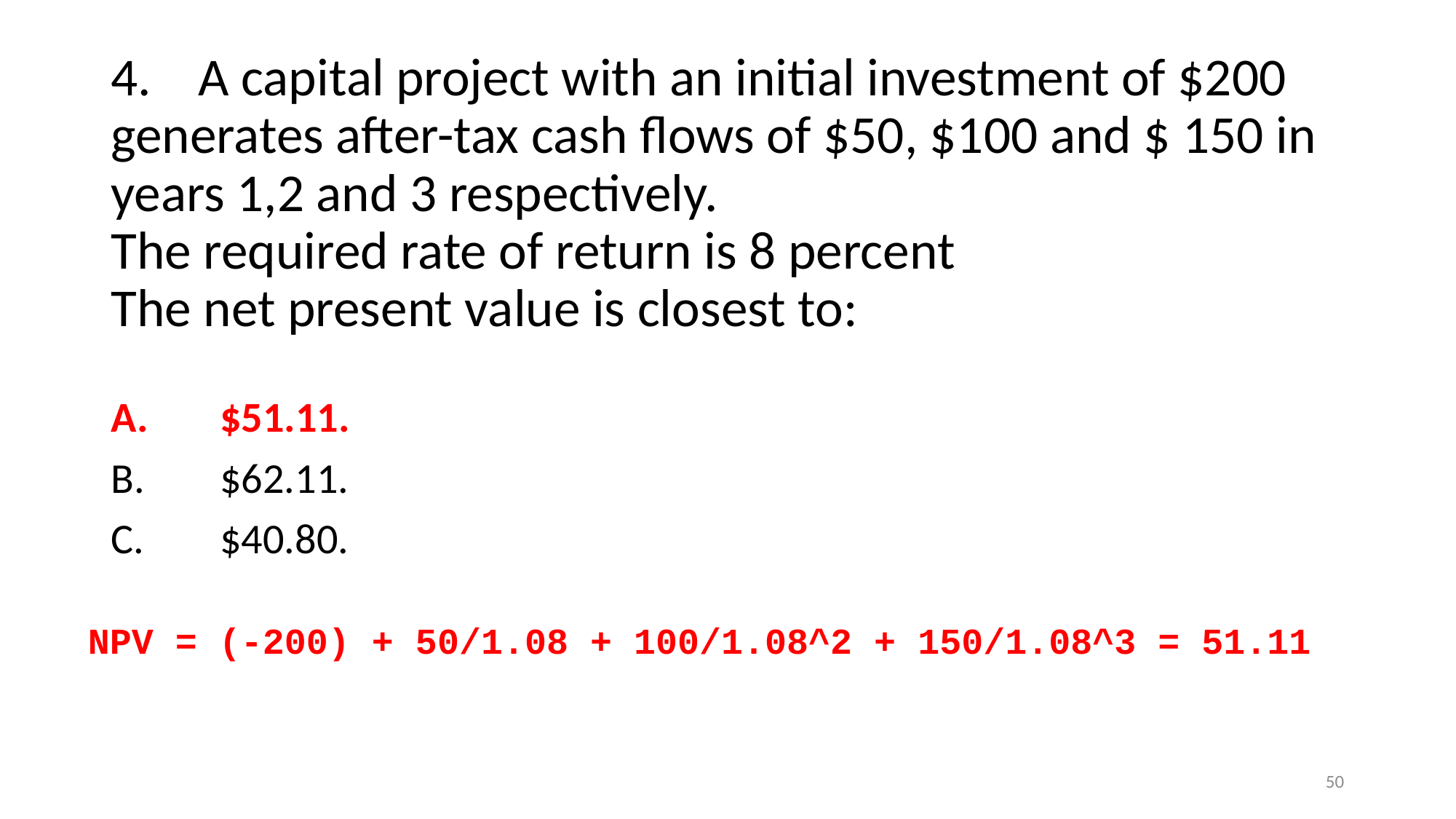

# 4.	A capital project with an initial investment of $200 generates after-tax cash flows of $50, $100 and $ 150 in years 1,2 and 3 respectively. The required rate of return is 8 percent The net present value is closest to:
A.	$51.11.
B.	$62.11.
C.	$40.80.
NPV = (-200) + 50/1.08 + 100/1.08^2 + 150/1.08^3 = 51.11
50